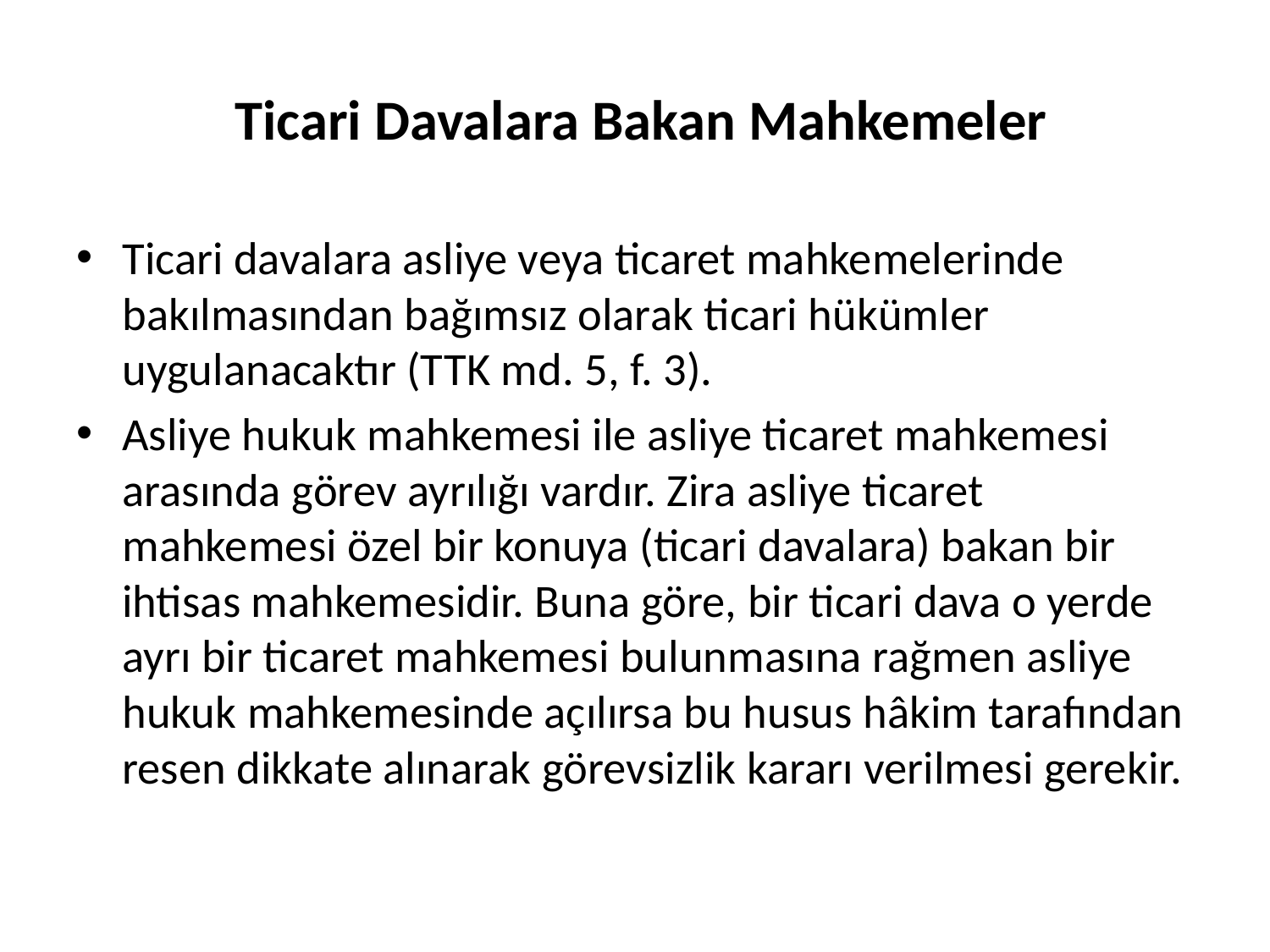

# Ticari Davalara Bakan Mahkemeler
Ticari davalara asliye veya ticaret mahkemelerinde bakılmasından bağımsız olarak ticari hükümler uygulanacaktır (TTK md. 5, f. 3).
Asliye hukuk mahkemesi ile asliye ticaret mahkemesi arasında görev ayrılığı vardır. Zira asliye ticaret mahkemesi özel bir konuya (ticari davalara) bakan bir ihtisas mahkemesidir. Buna göre, bir ticari dava o yerde ayrı bir ticaret mahkemesi bulunmasına rağmen asliye hukuk mahkemesinde açılırsa bu husus hâkim tarafından resen dikkate alınarak görevsizlik kararı verilmesi gerekir.